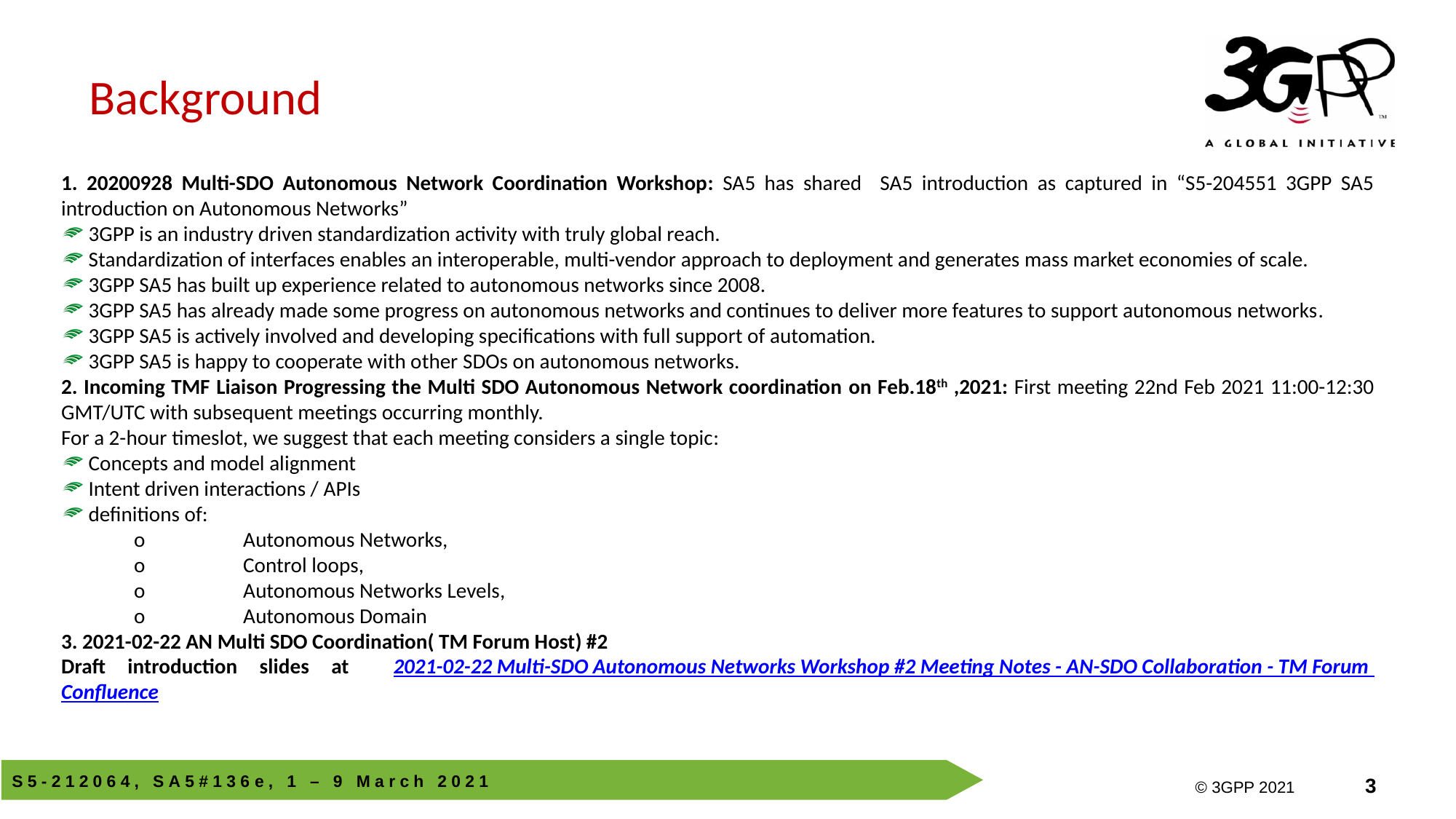

# Background
1. 20200928 Multi-SDO Autonomous Network Coordination Workshop: SA5 has shared  SA5 introduction as captured in “S5-204551 3GPP SA5 introduction on Autonomous Networks”
3GPP is an industry driven standardization activity with truly global reach.
Standardization of interfaces enables an interoperable, multi-vendor approach to deployment and generates mass market economies of scale.
3GPP SA5 has built up experience related to autonomous networks since 2008.
3GPP SA5 has already made some progress on autonomous networks and continues to deliver more features to support autonomous networks.
3GPP SA5 is actively involved and developing specifications with full support of automation.
3GPP SA5 is happy to cooperate with other SDOs on autonomous networks.
2. Incoming TMF Liaison Progressing the Multi SDO Autonomous Network coordination on Feb.18th ,2021: First meeting 22nd Feb 2021 11:00-12:30 GMT/UTC with subsequent meetings occurring monthly.
For a 2-hour timeslot, we suggest that each meeting considers a single topic:
Concepts and model alignment
Intent driven interactions / APIs
definitions of:
o	Autonomous Networks,
o	Control loops,
o	Autonomous Networks Levels,
o	Autonomous Domain
3. 2021-02-22 AN Multi SDO Coordination( TM Forum Host) #2
Draft introduction slides at  2021-02-22 Multi-SDO Autonomous Networks Workshop #2 Meeting Notes - AN-SDO Collaboration - TM Forum Confluence